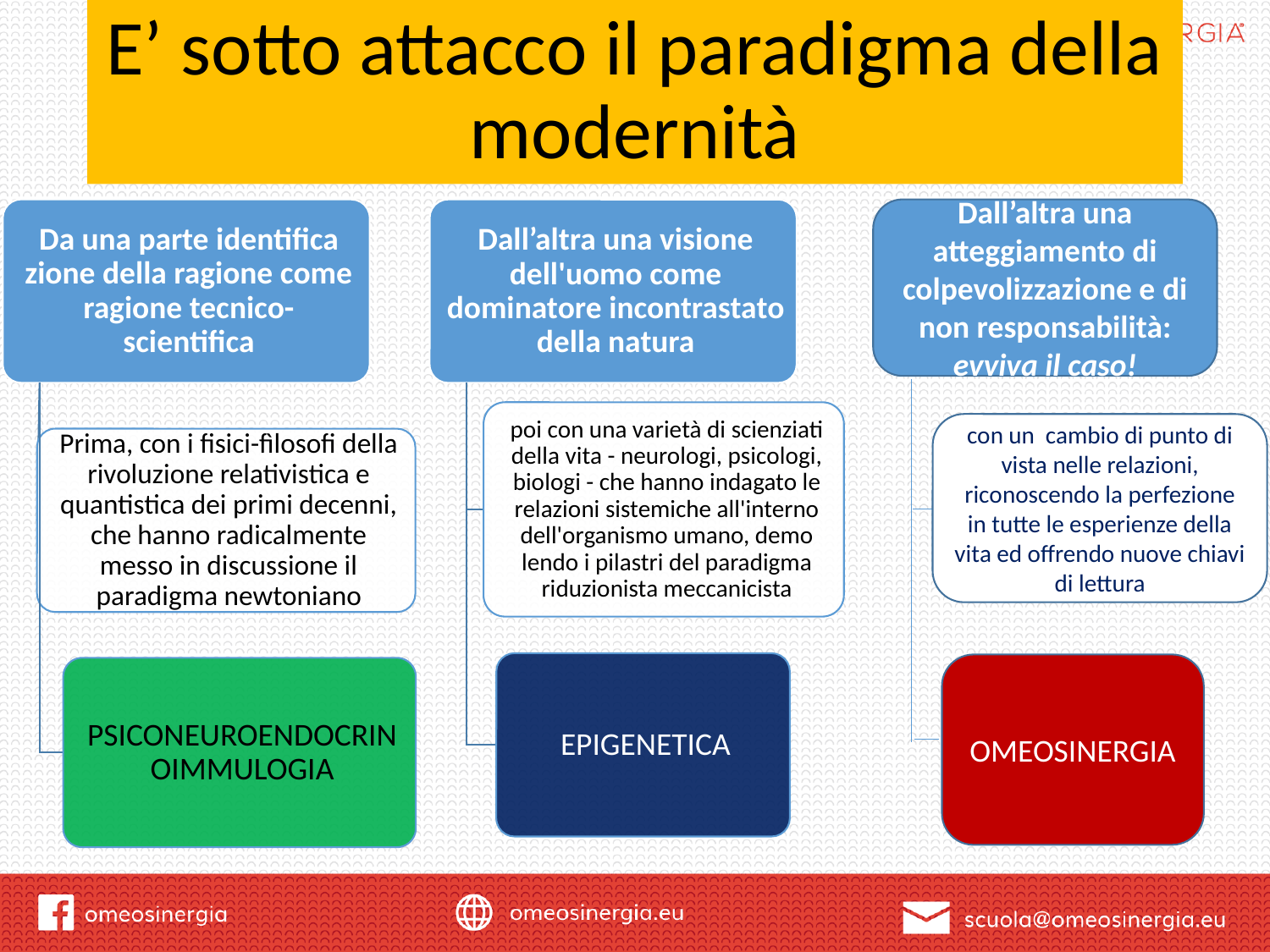

# E’ sotto attacco il paradigma della modernità
Da una parte identifica­zione della ragione come ragione tecnico-scientifica
Prima, con i fisici-fìlosofi della rivoluzione relativistica e quantistica dei primi decenni, che hanno radicalmente messo in discussione il paradigma newtoniano
PSICONEUROENDOCRINOIMMULOGIA
Dall’altra una visione dell'uomo come dominatore incontrastato della natura
poi con una varietà di scienziati della vita - neurologi, psicologi, biologi - che hanno indagato le relazioni sistemiche all'interno dell'organismo umano, demo­lendo i pilastri del paradigma riduzionista meccanicista
EPIGENETICA
Dall’altra una atteggiamento di colpevolizzazione e di non responsabilità: evviva il caso!
con un  cambio di punto di vista nelle relazioni, riconoscendo la perfezione in tutte le esperienze della vita ed offrendo nuove chiavi di lettura
OMEOSINERGIA